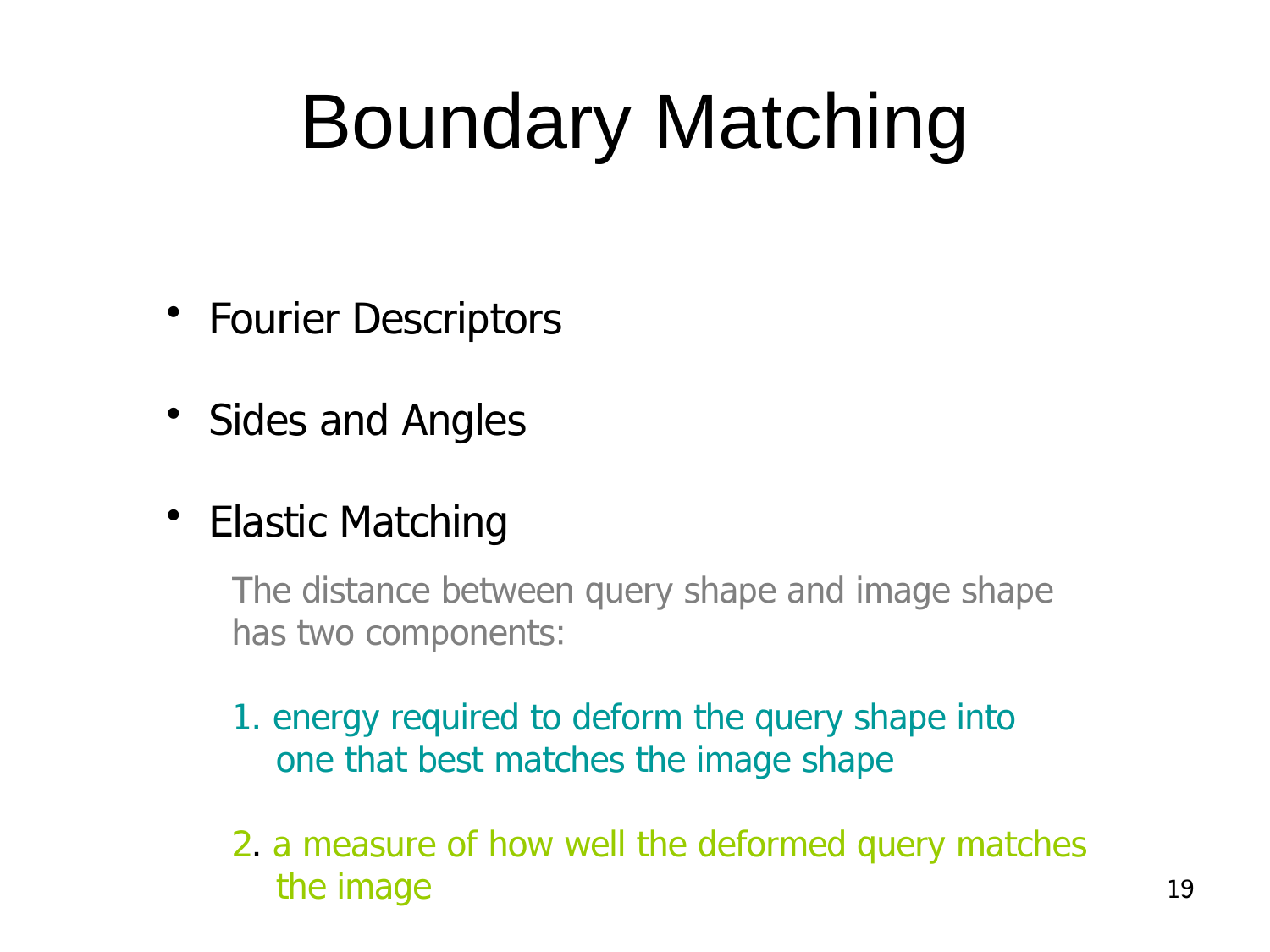

# Boundary Matching
 Fourier Descriptors

 Sides and Angles

 Elastic Matching

The distance between query shape and image shape
has two components:

1. energy required to deform the query shape into
    one that best matches the image shape

2. a measure of how well the deformed query matches
    the image
19